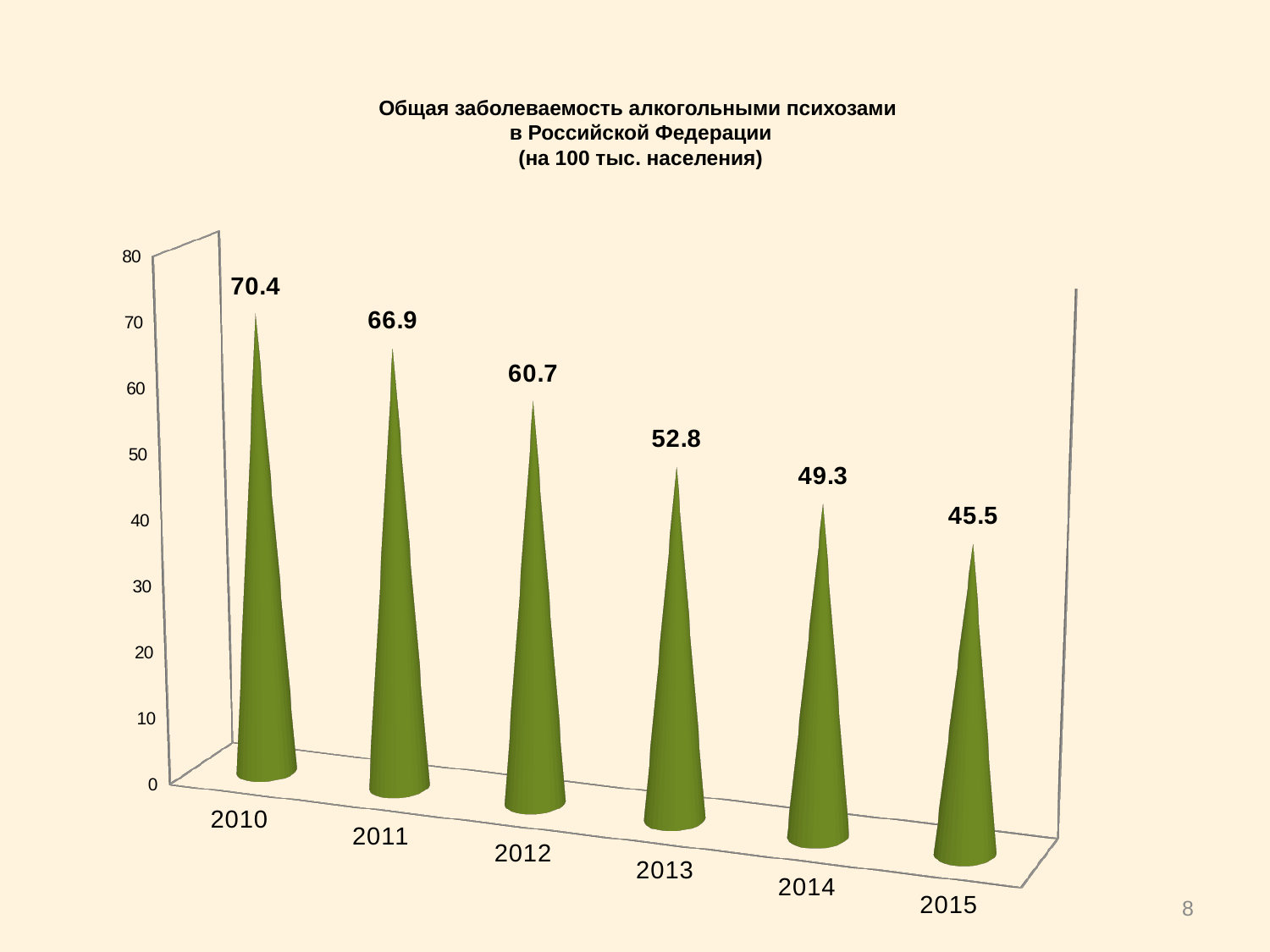

# Общая заболеваемость алкогольными психозами в Российской Федерации (на 100 тыс. населения)

[unsupported chart]

[unsupported chart]

8